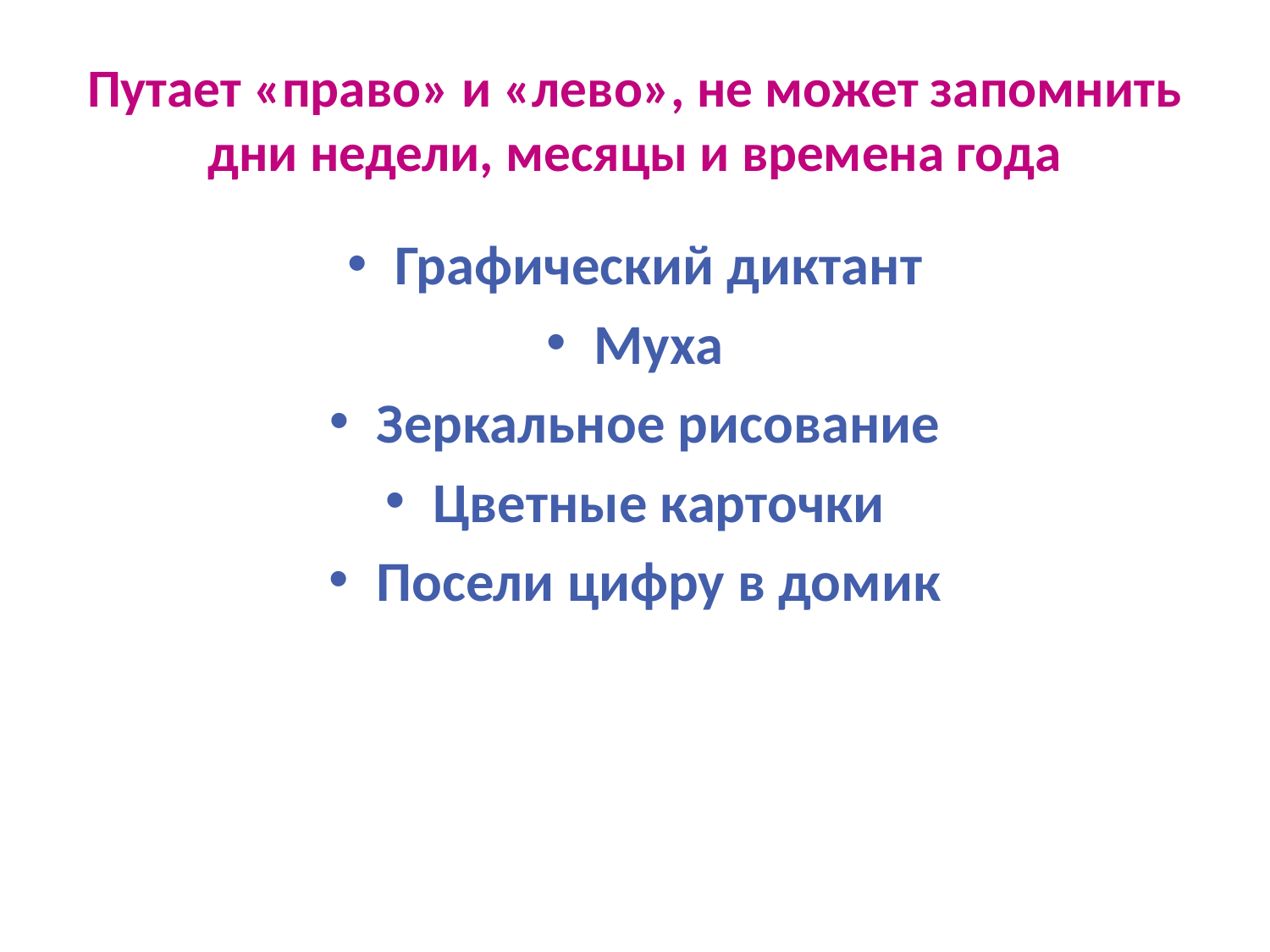

# Путает «право» и «лево», не может запомнить дни недели, месяцы и времена года
Графический диктант
Муха
Зеркальное рисование
Цветные карточки
Посели цифру в домик